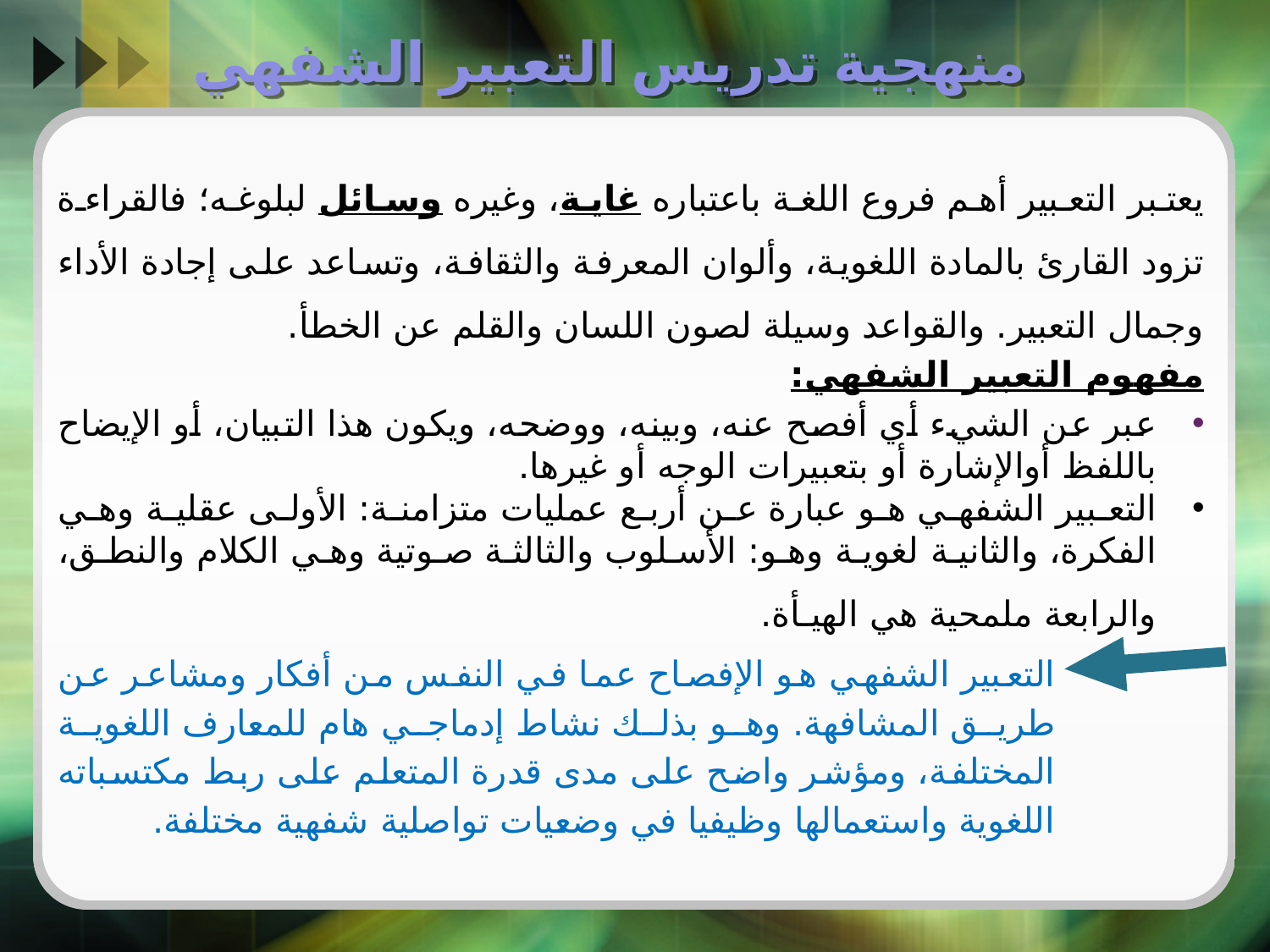

# منهجية تدريس التعبير الشفهي
يعتبر التعبير أهم فروع اللغة باعتباره غاية، وغيره وسائل لبلوغه؛ فالقراءة تزود القارئ بالمادة اللغوية، وألوان المعرفة والثقافة، وتساعد على إجادة الأداء وجمال التعبير. والقواعد وسيلة لصون اللسان والقلم عن الخطأ.
مفهوم التعبير الشفهي:
عبر عن الشيء أي أفصح عنه، وبينه، ووضحه، ويكون هذا التبيان، أو الإيضاح باللفظ أوالإشارة أو بتعبيرات الوجه أو غيرها.
التعبير الشفهي هو عبارة عن أربع عمليات متزامنة: الأولى عقلية وهي الفكرة، والثانية لغوية وهو: الأسلوب والثالثة صوتية وهي الكلام والنطق، والرابعة ملمحية هي الهيـأة.
التعبير الشفهي هو الإفصاح عما في النفس من أفكار ومشاعر عن طريق المشافهة. وهو بذلك نشاط إدماجي هام للمعارف اللغوية المختلفة، ومؤشر واضح على مدى قدرة المتعلم على ربط مكتسباته اللغوية واستعمالها وظيفيا في وضعيات تواصلية شفهية مختلفة.